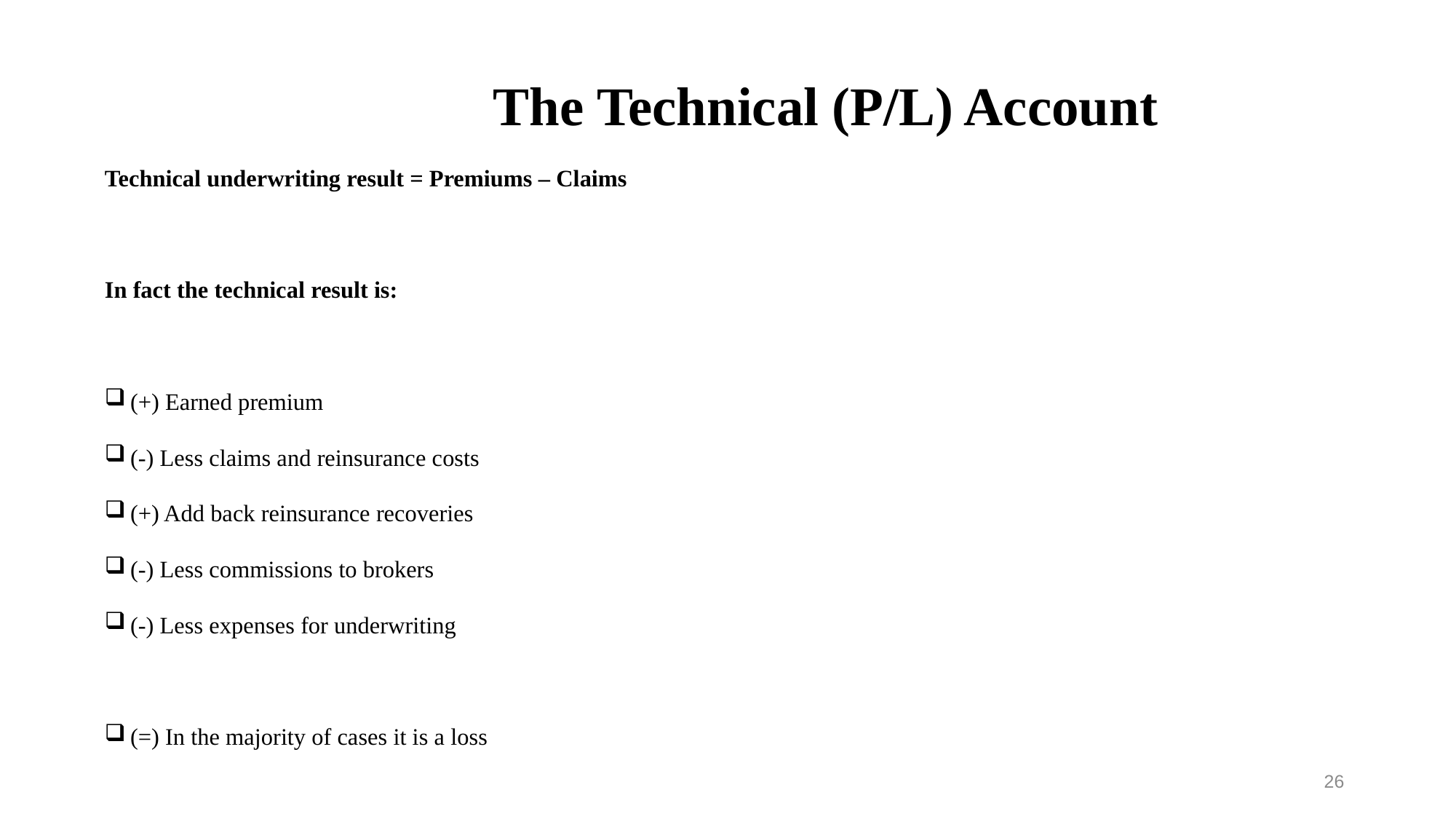

# The Technical (P/L) Account
Technical underwriting result = Premiums – Claims

In fact the technical result is:

(+) Earned premium
(-) Less claims and reinsurance costs
(+) Add back reinsurance recoveries
(-) Less commissions to brokers
(-) Less expenses for underwriting

(=) In the majority of cases it is a loss
26